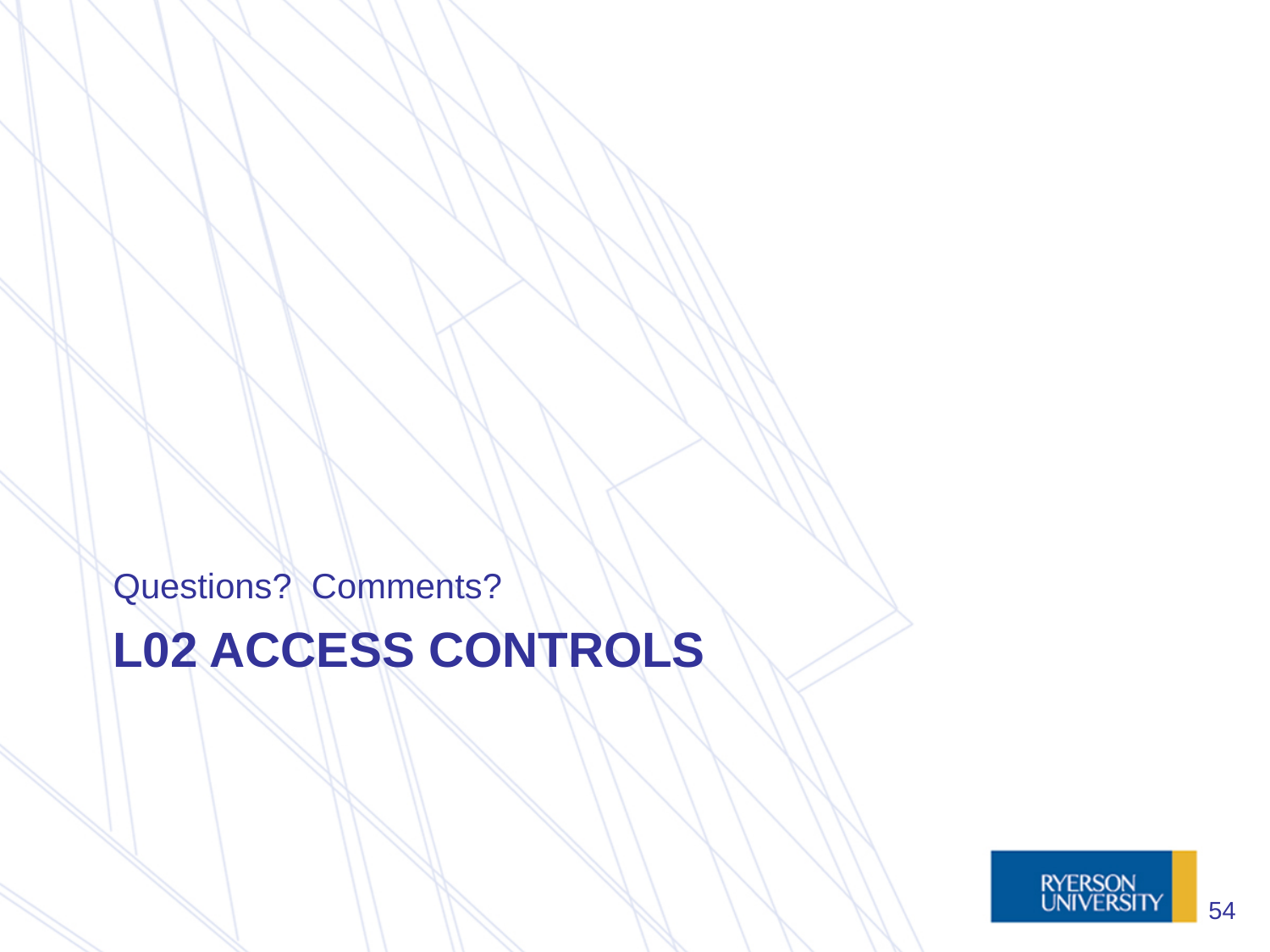

Questions?  Comments?
# L02 Access Controls
54